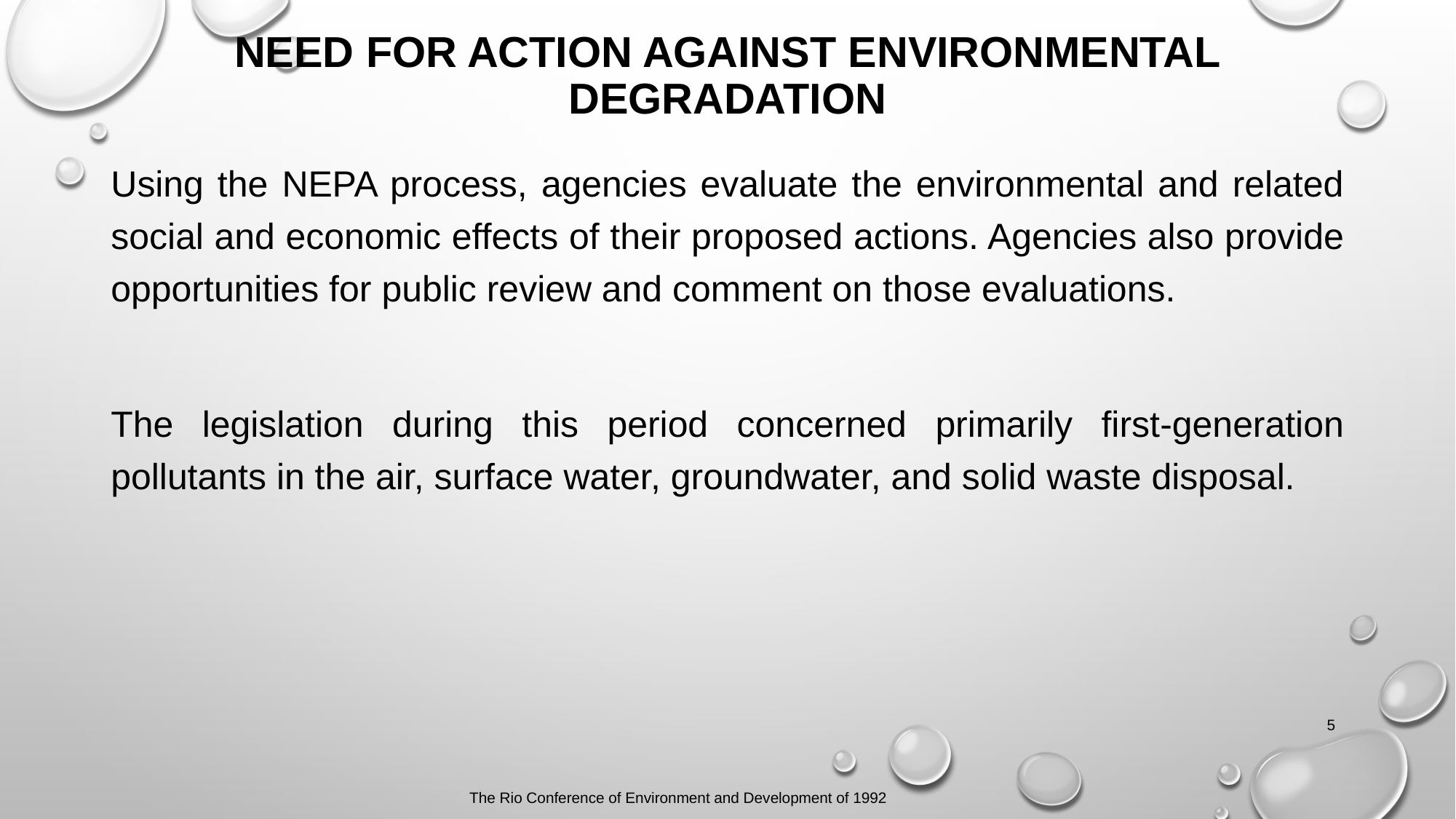

# Need for action against environmental degradation
Using the NEPA process, agencies evaluate the environmental and related social and economic effects of their proposed actions. Agencies also provide opportunities for public review and comment on those evaluations.

The legislation during this period concerned primarily first-generation pollutants in the air, surface water, groundwater, and solid waste disposal.
5
The Rio Conference of Environment and Development of 1992